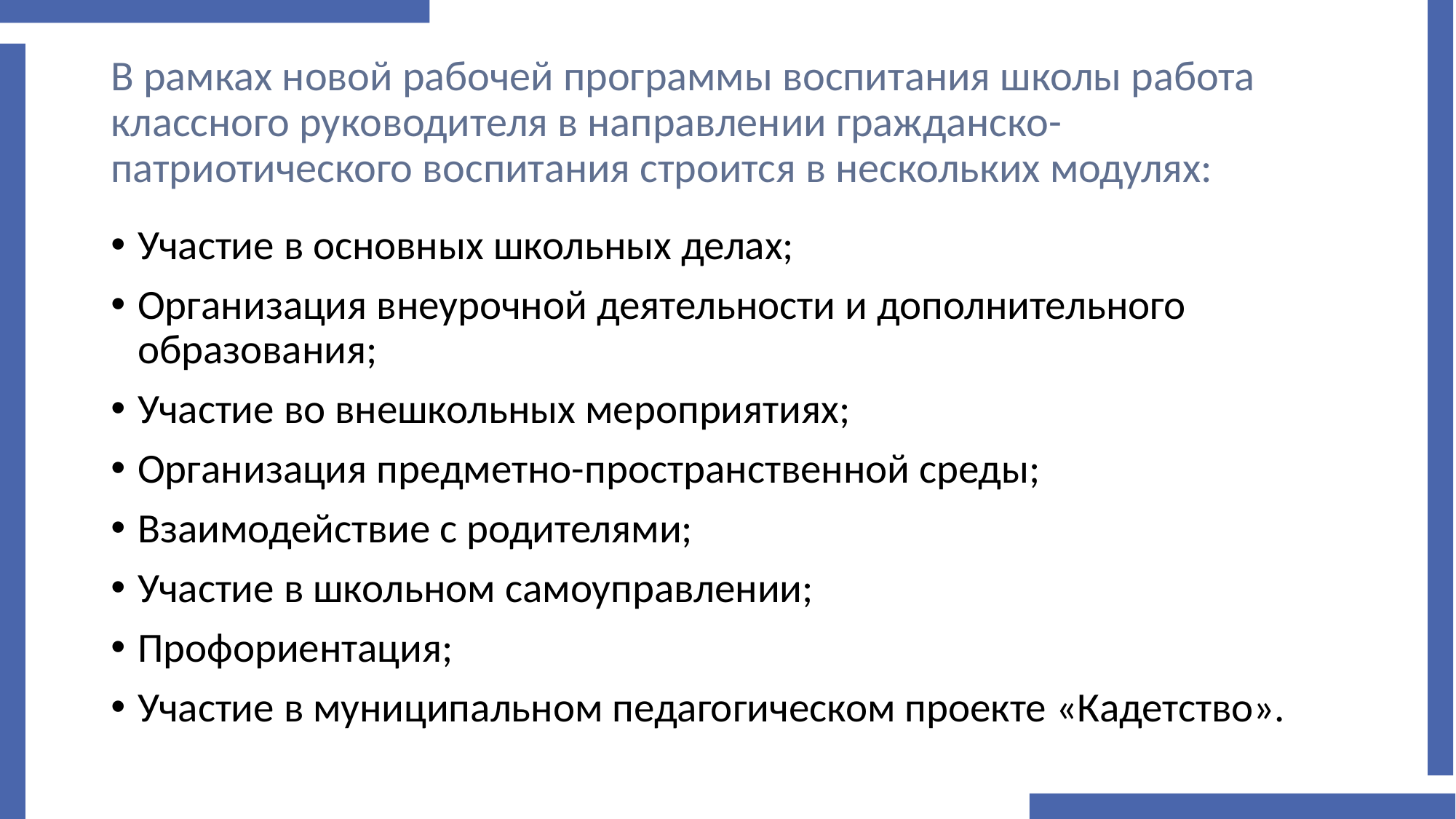

# В рамках новой рабочей программы воспитания школы работа классного руководителя в направлении гражданско-патриотического воспитания строится в нескольких модулях:
Участие в основных школьных делах;
Организация внеурочной деятельности и дополнительного образования;
Участие во внешкольных мероприятиях;
Организация предметно-пространственной среды;
Взаимодействие с родителями;
Участие в школьном самоуправлении;
Профориентация;
Участие в муниципальном педагогическом проекте «Кадетство».